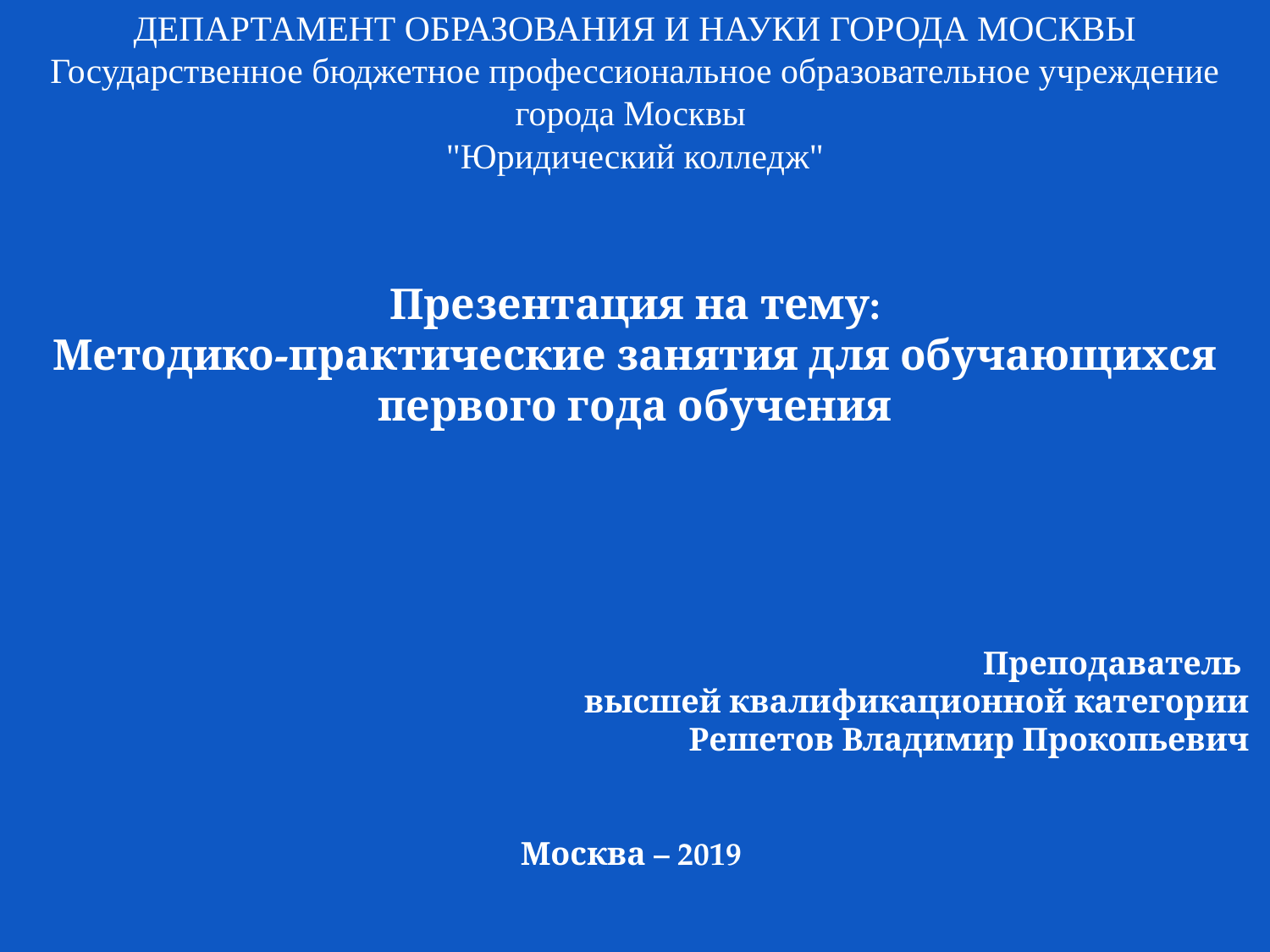

ДЕПАРТАМЕНТ ОБРАЗОВАНИЯ И НАУКИ ГОРОДА МОСКВЫ
Государственное бюджетное профессиональное образовательное учреждение города Москвы
"Юридический колледж"

Презентация на тему:
Методико-практические занятия для обучающихся первого года обучения

Преподаватель
высшей квалификационной категории
Решетов Владимир Прокопьевич

Москва – 2019